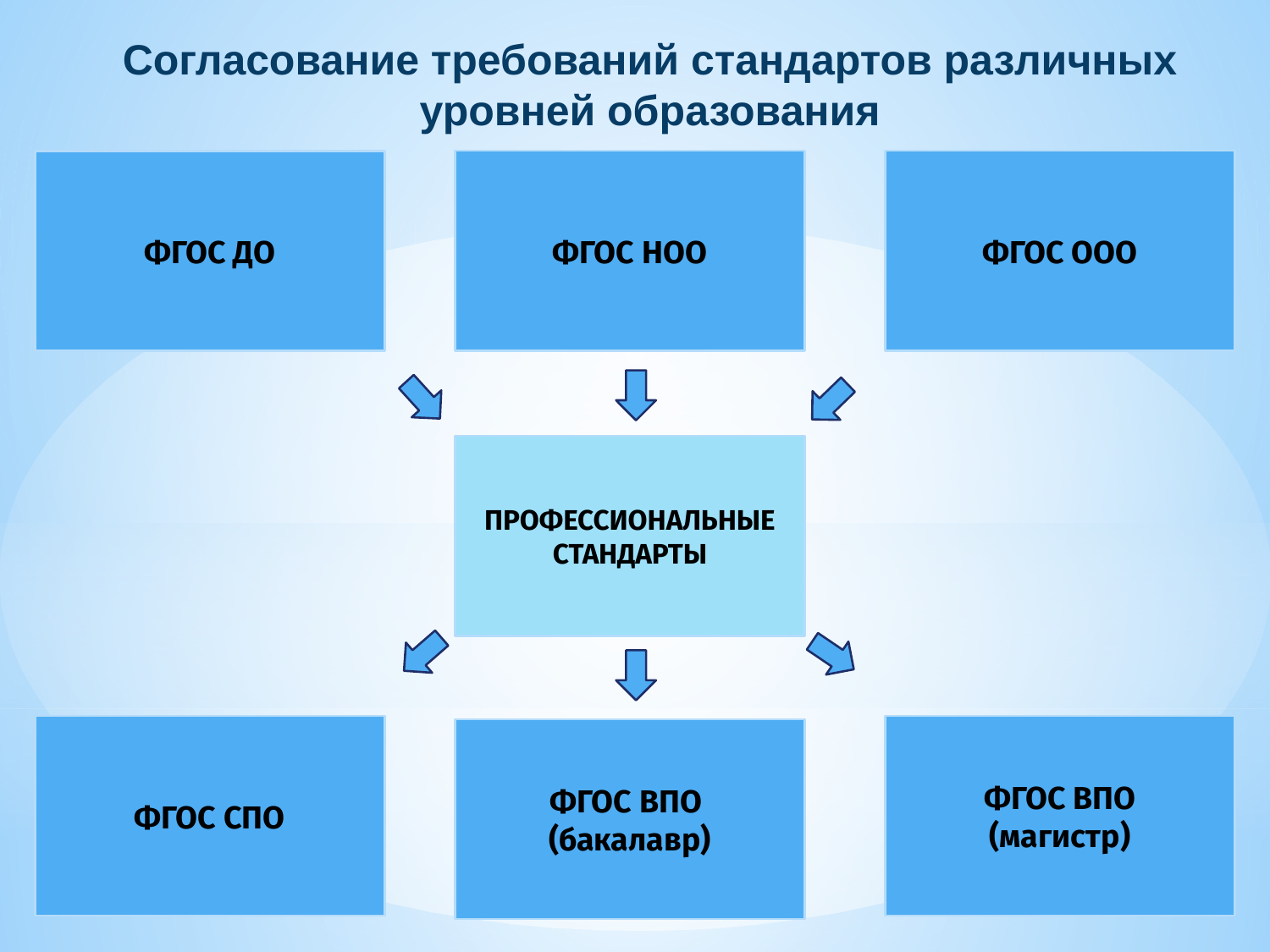

Согласование требований стандартов различных уровней образования
ФГОС НОО
ФГОС ООО
ФГОС ДО

ПРОФЕССИОНАЛЬНЫЕ СТАНДАРТЫ

ФГОС СПО
ФГОС ВПО
(магистр)
ФГОС ВПО
(бакалавр)